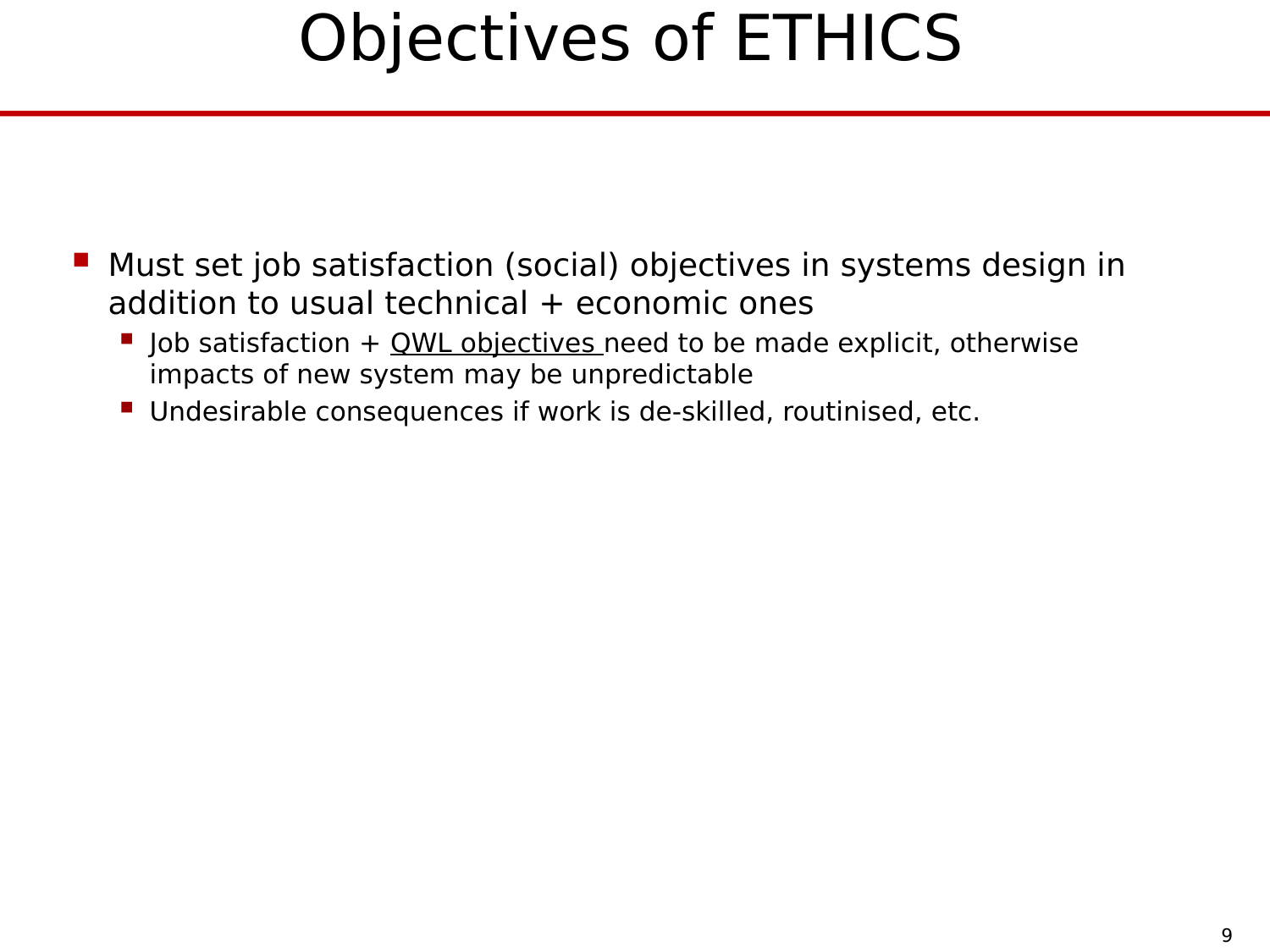

# Objectives of ETHICS
Must set job satisfaction (social) objectives in systems design in addition to usual technical + economic ones
Job satisfaction + QWL objectives need to be made explicit, otherwise impacts of new system may be unpredictable
Undesirable consequences if work is de-skilled, routinised, etc.
9